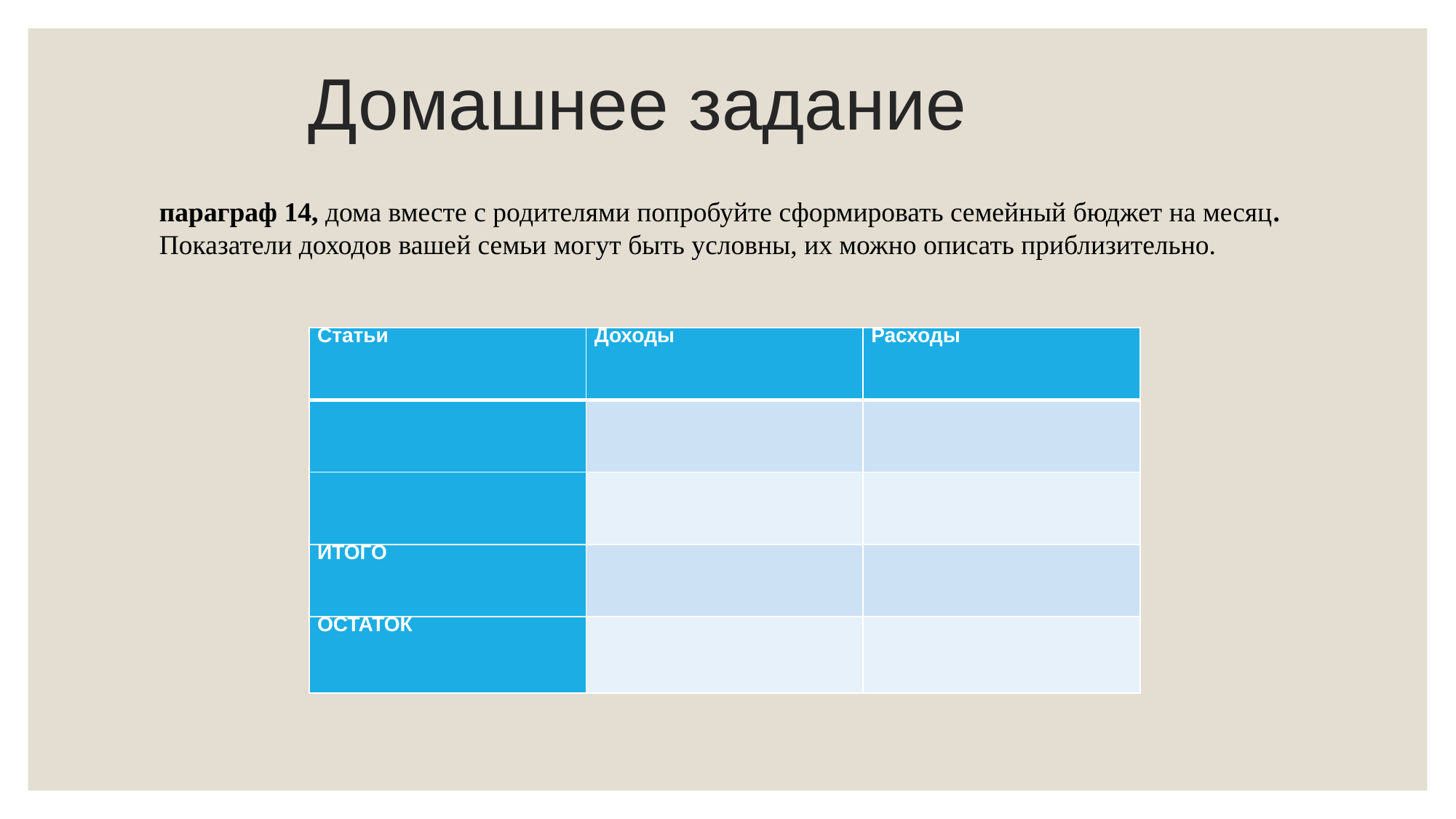

# Домашнее задание
параграф 14, дома вместе с родителями попробуйте сформировать семейный бюджет на месяц. Показатели доходов вашей семьи могут быть условны, их можно описать приблизительно.
| Статьи | Доходы | Расходы |
| --- | --- | --- |
|  |  |  |
|  |  |  |
| ИТОГО |  |  |
| ОСТАТОК |  |  |